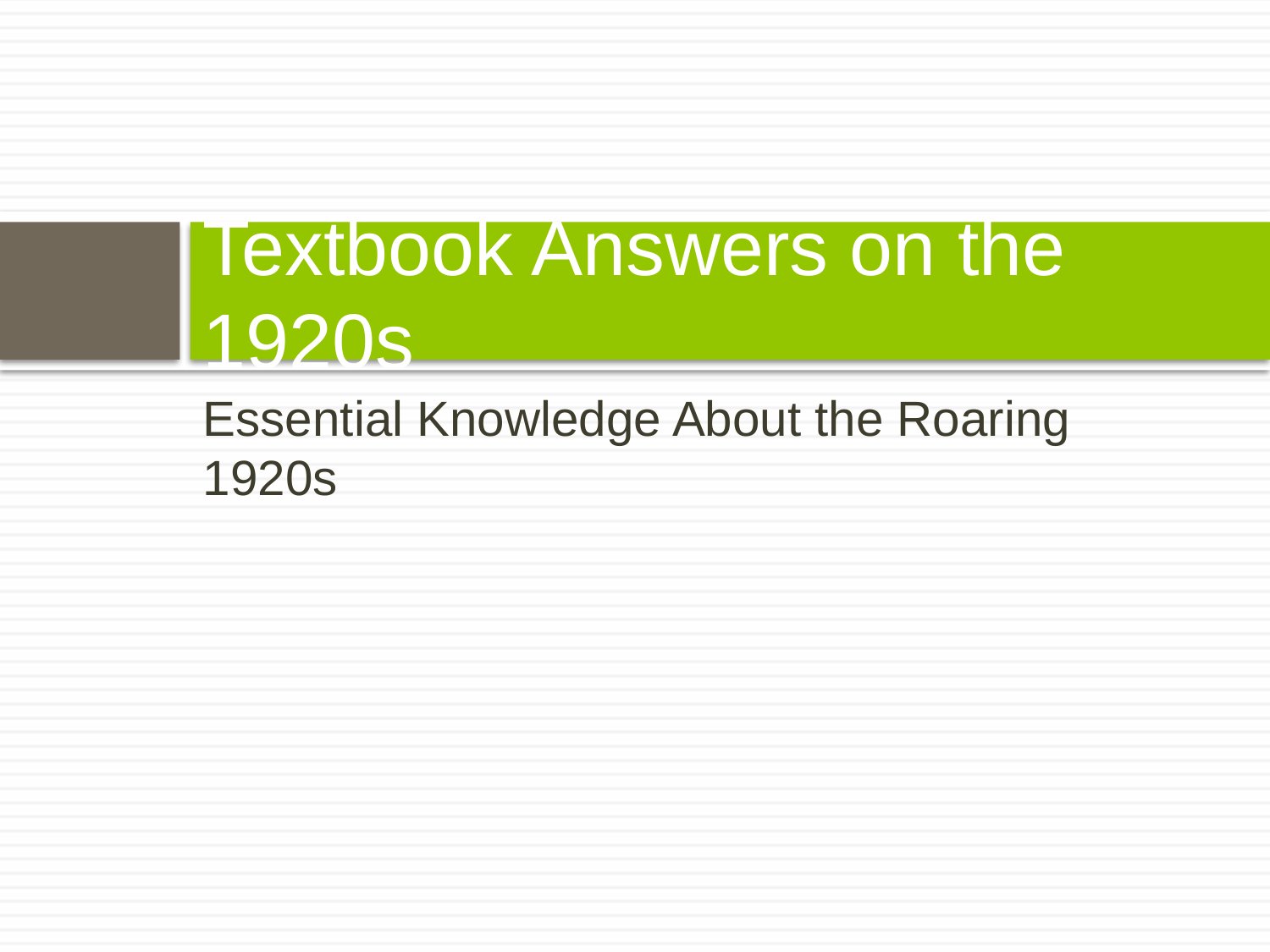

# Textbook Answers on the 1920s
Essential Knowledge About the Roaring 1920s